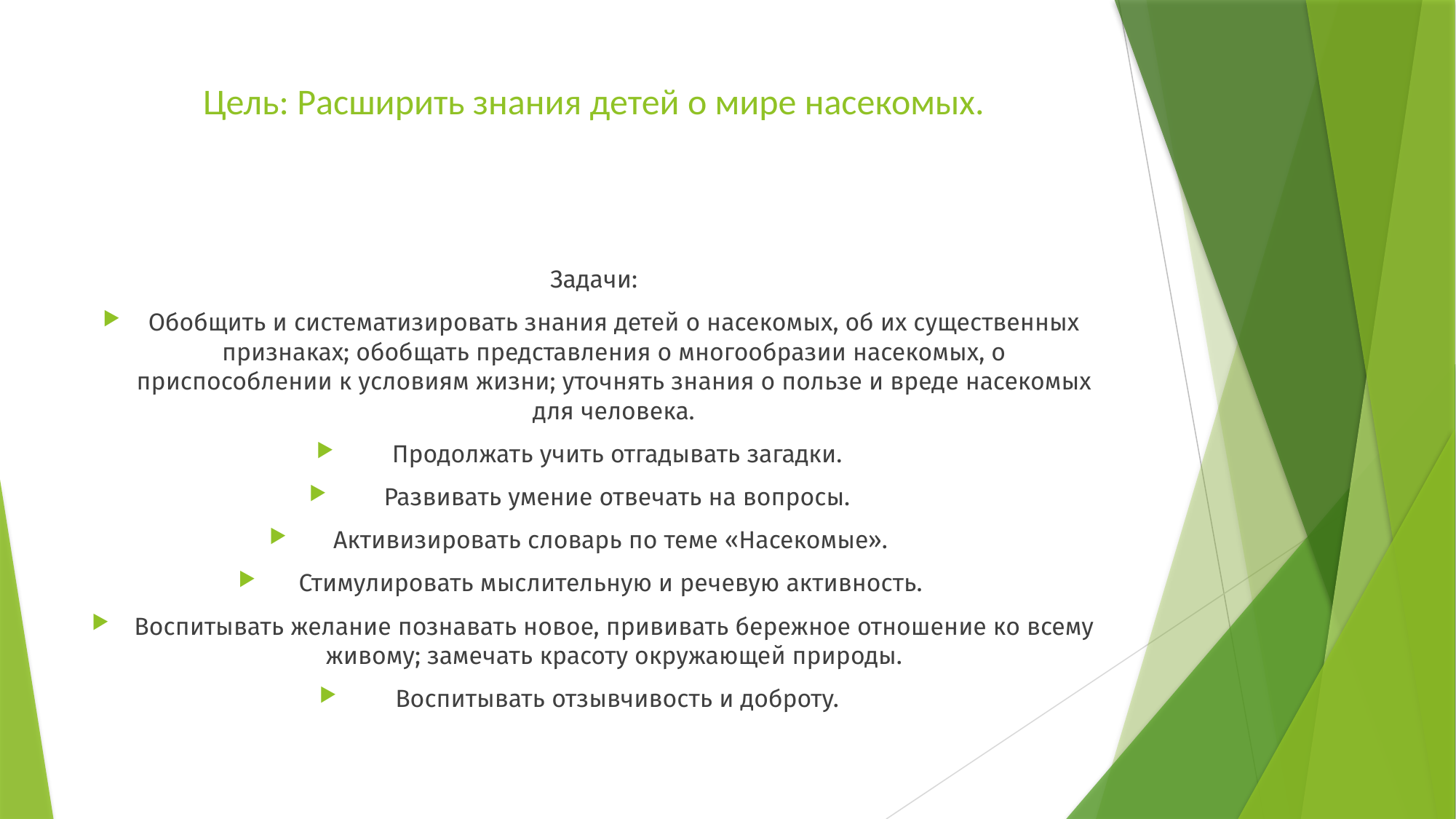

# Цель: Расширить знания детей о мире насекомых.
Задачи:
Обобщить и систематизировать знания детей о насекомых, об их существенных признаках; обобщать представления о многообразии насекомых, о приспособлении к условиям жизни; уточнять знания о пользе и вреде насекомых для человека.
 Продолжать учить отгадывать загадки.
 Развивать умение отвечать на вопросы.
Активизировать словарь по теме «Насекомые».
Стимулировать мыслительную и речевую активность.
Воспитывать желание познавать новое, прививать бережное отношение ко всему живому; замечать красоту окружающей природы.
 Воспитывать отзывчивость и доброту.